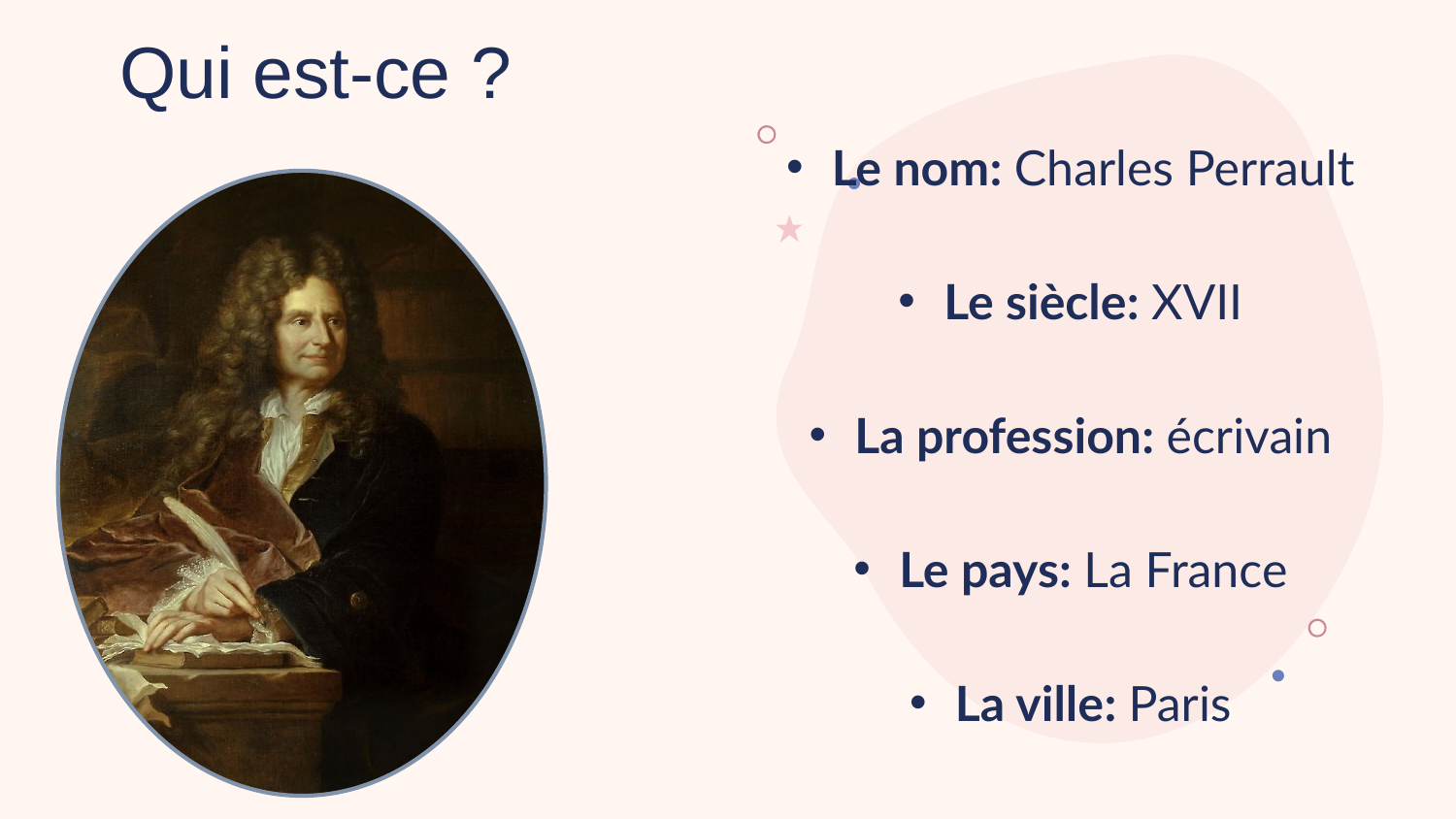

Qui est-ce ?
Le nom: Charles Perrault

Le siècle: XVII

La profession: écrivain

Le pays: La France

La ville: Paris